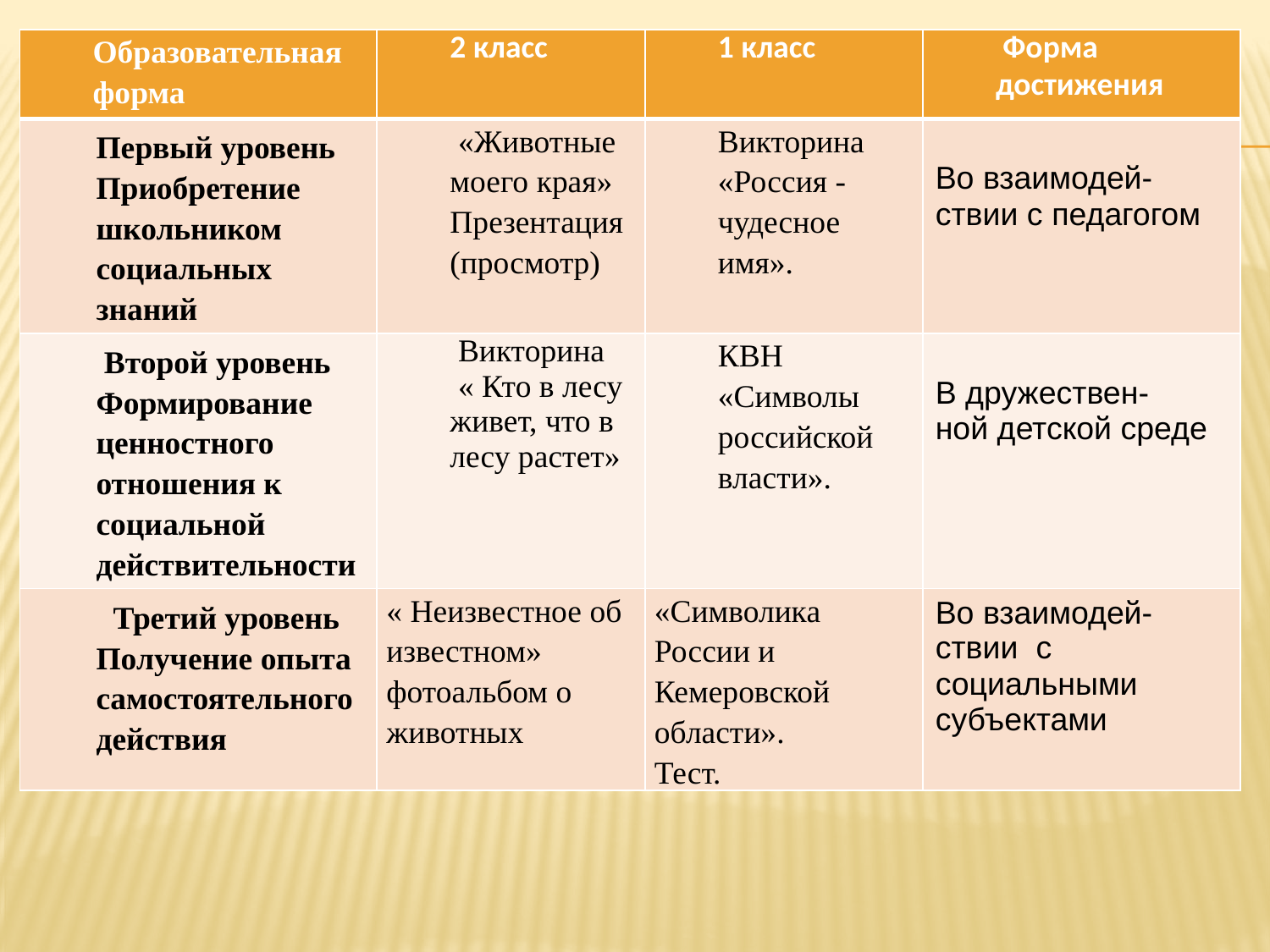

| Образовательная форма | 2 класс | 1 класс | Форма достижения |
| --- | --- | --- | --- |
| Первый уровень Приобретение школьником социальных знаний | «Животные моего края» Презентация (просмотр) | Викторина «Россия - чудесное имя». | Во взаимодей- ствии с педагогом |
| Второй уровень Формирование ценностного отношения к социальной действительности | Викторина « Кто в лесу живет, что в лесу растет» | КВН «Символы российской власти». | В дружествен- ной детской среде |
| Третий уровень Получение опыта самостоятельного действия | « Неизвестное об известном» фотоальбом о животных | «Символика России и Кемеровской области». Тест. | Во взаимодей- ствии с социальными субъектами |
#